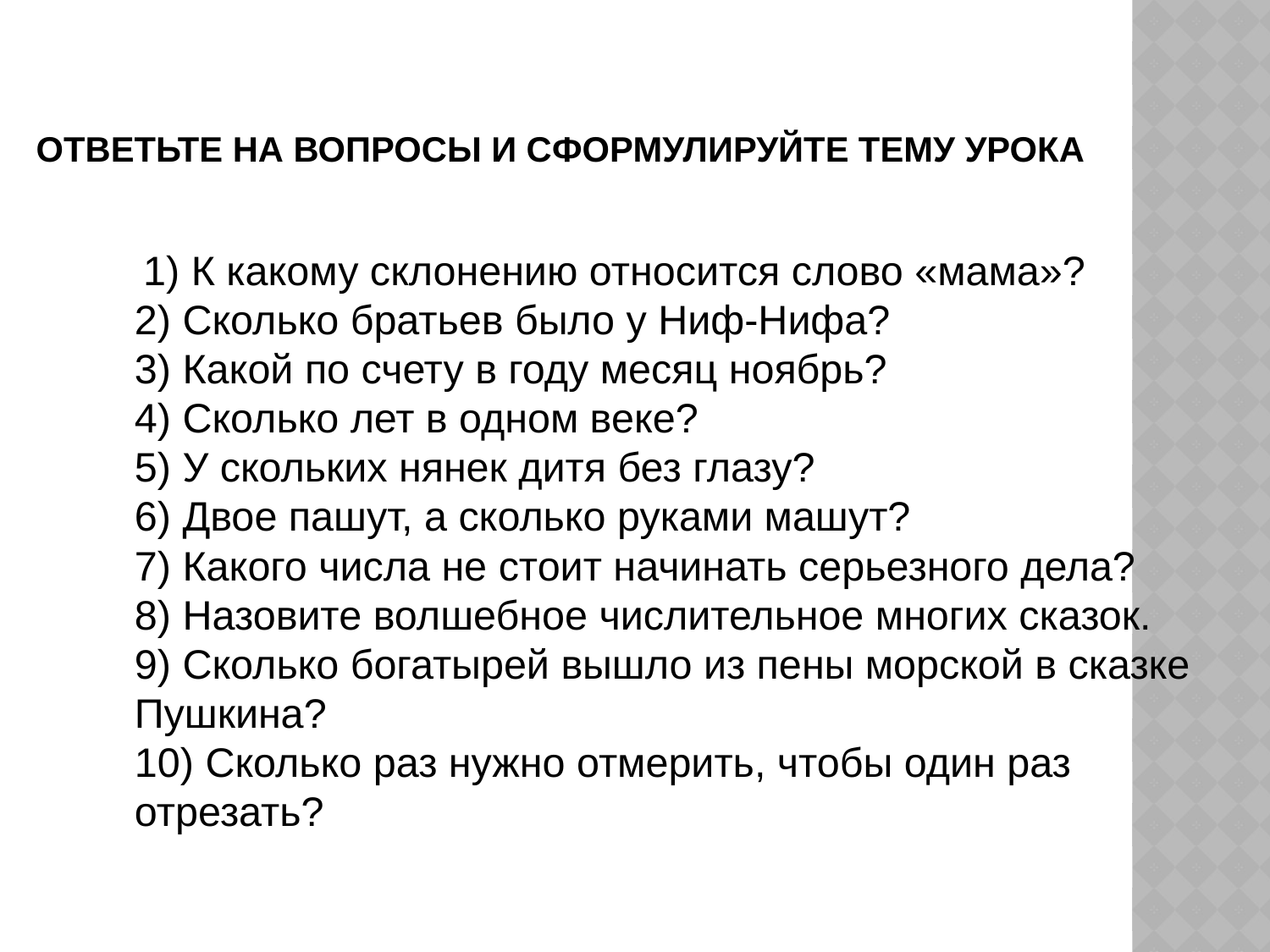

# Ответьте на вопросы и сформулируйте тему урока
    1) К какому склонению относится слово «мама»?
2) Сколько братьев было у Ниф-Нифа?
3) Какой по счету в году месяц ноябрь?
4) Сколько лет в одном веке?
5) У скольких нянек дитя без глазу?
6) Двое пашут, а сколько руками машут?
7) Какого числа не стоит начинать серьезного дела?
8) Назовите волшебное числительное многих сказок.
9) Сколько богатырей вышло из пены морской в сказке Пушкина?
10) Сколько раз нужно отмерить, чтобы один раз отрезать?